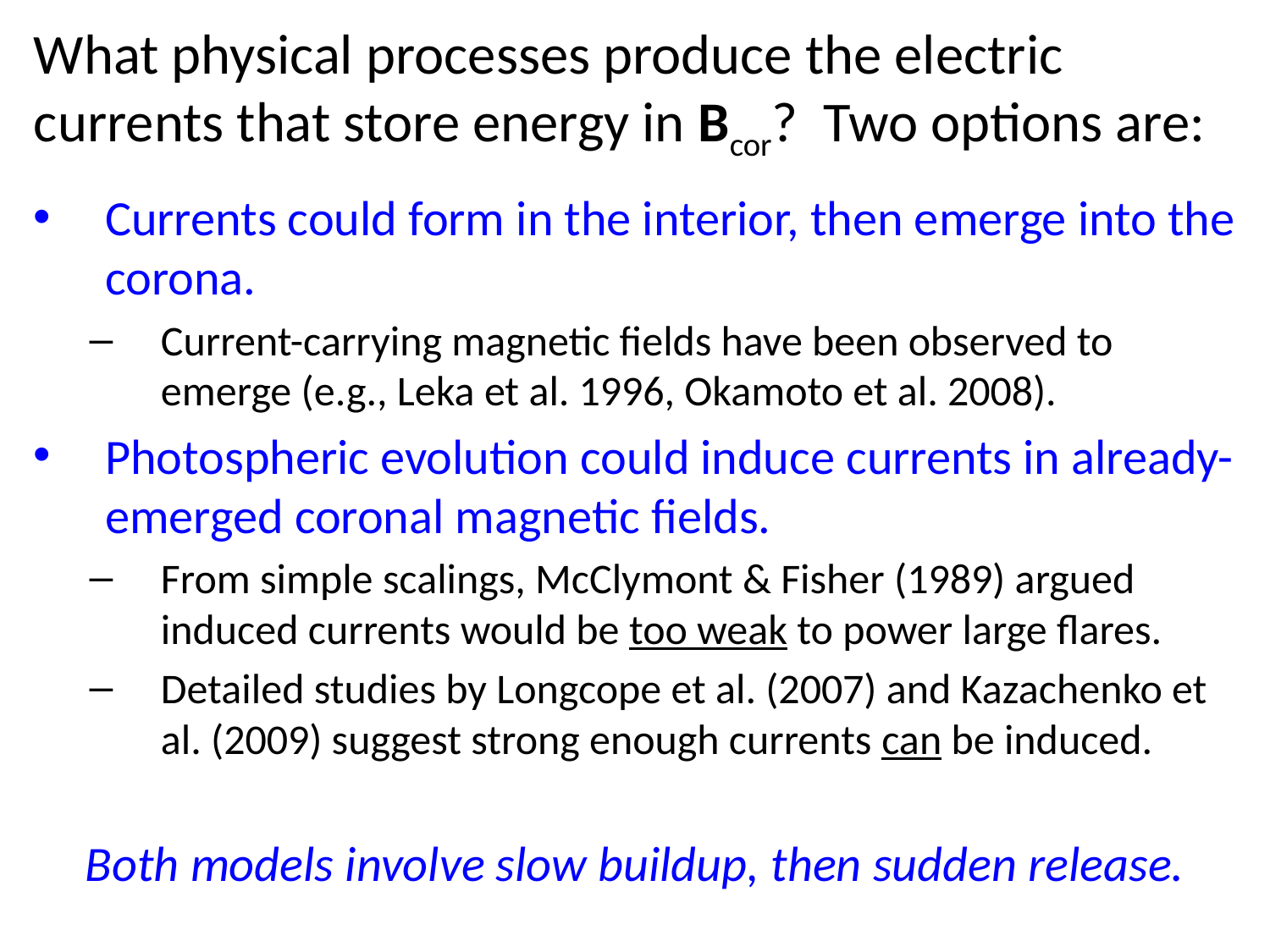

# What physical processes produce the electric currents that store energy in Bcor?  Two options are:
Currents could form in the interior, then emerge into the corona.
Current-carrying magnetic fields have been observed to emerge (e.g., Leka et al. 1996, Okamoto et al. 2008).
Photospheric evolution could induce currents in already-emerged coronal magnetic fields.
From simple scalings, McClymont & Fisher (1989) argued  induced currents would be too weak to power large flares.
Detailed studies by Longcope et al. (2007) and Kazachenko et al. (2009) suggest strong enough currents can be induced.

Both models involve slow buildup, then sudden release.